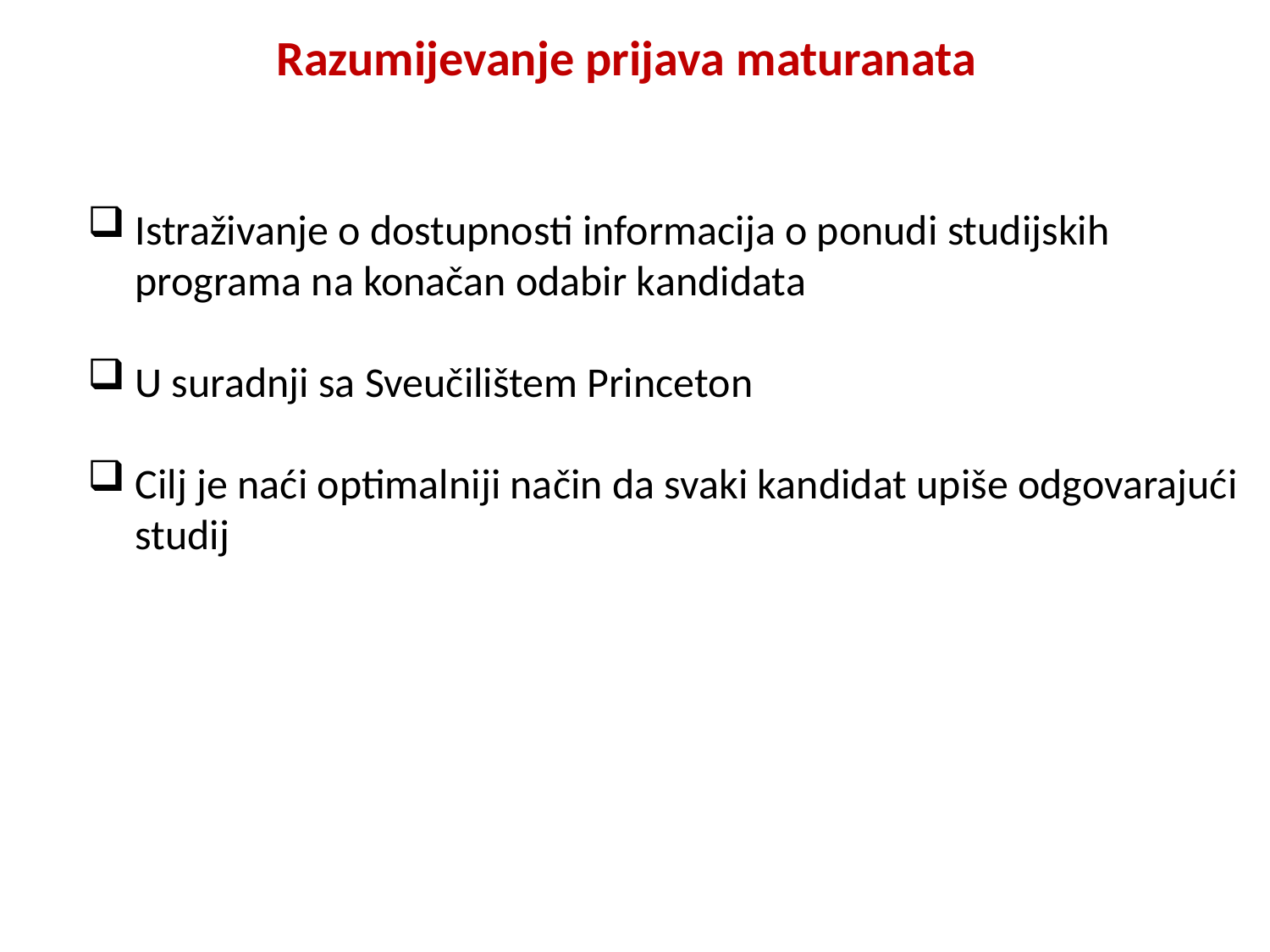

# Razumijevanje prijava maturanata
Istraživanje o dostupnosti informacija o ponudi studijskih programa na konačan odabir kandidata

U suradnji sa Sveučilištem Princeton

Cilj je naći optimalniji način da svaki kandidat upiše odgovarajući studij